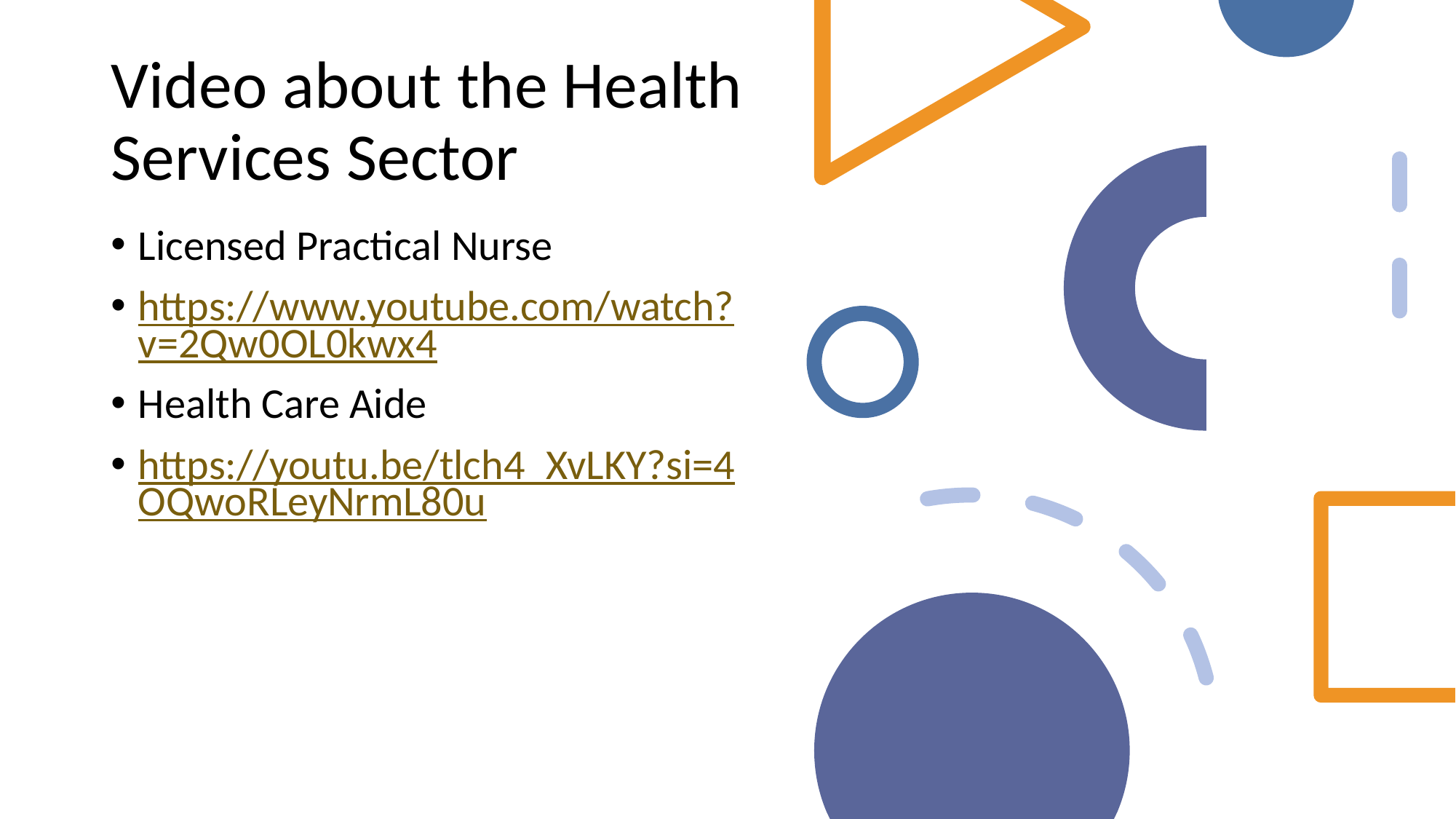

# Video about the Health Services Sector

Licensed Practical Nurse
https://www.youtube.com/watch?v=2Qw0OL0kwx4
Health Care Aide
https://youtu.be/tlch4_XvLKY?si=4OQwoRLeyNrmL80u